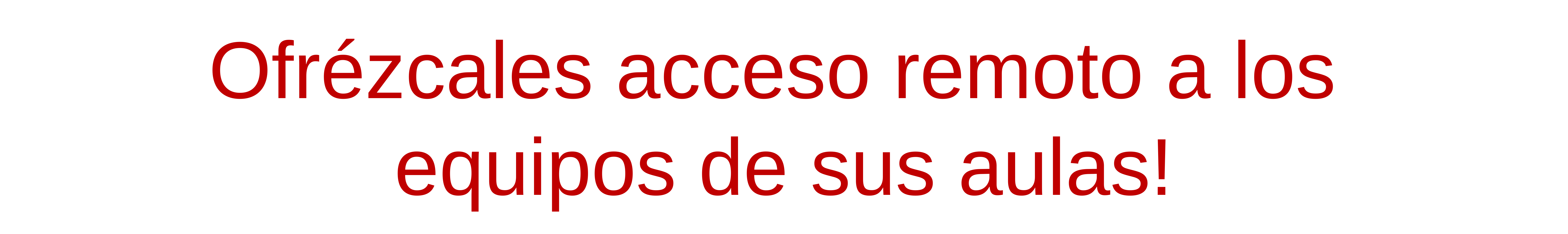

Ofrézcales acceso remoto a los
equipos de sus aulas!